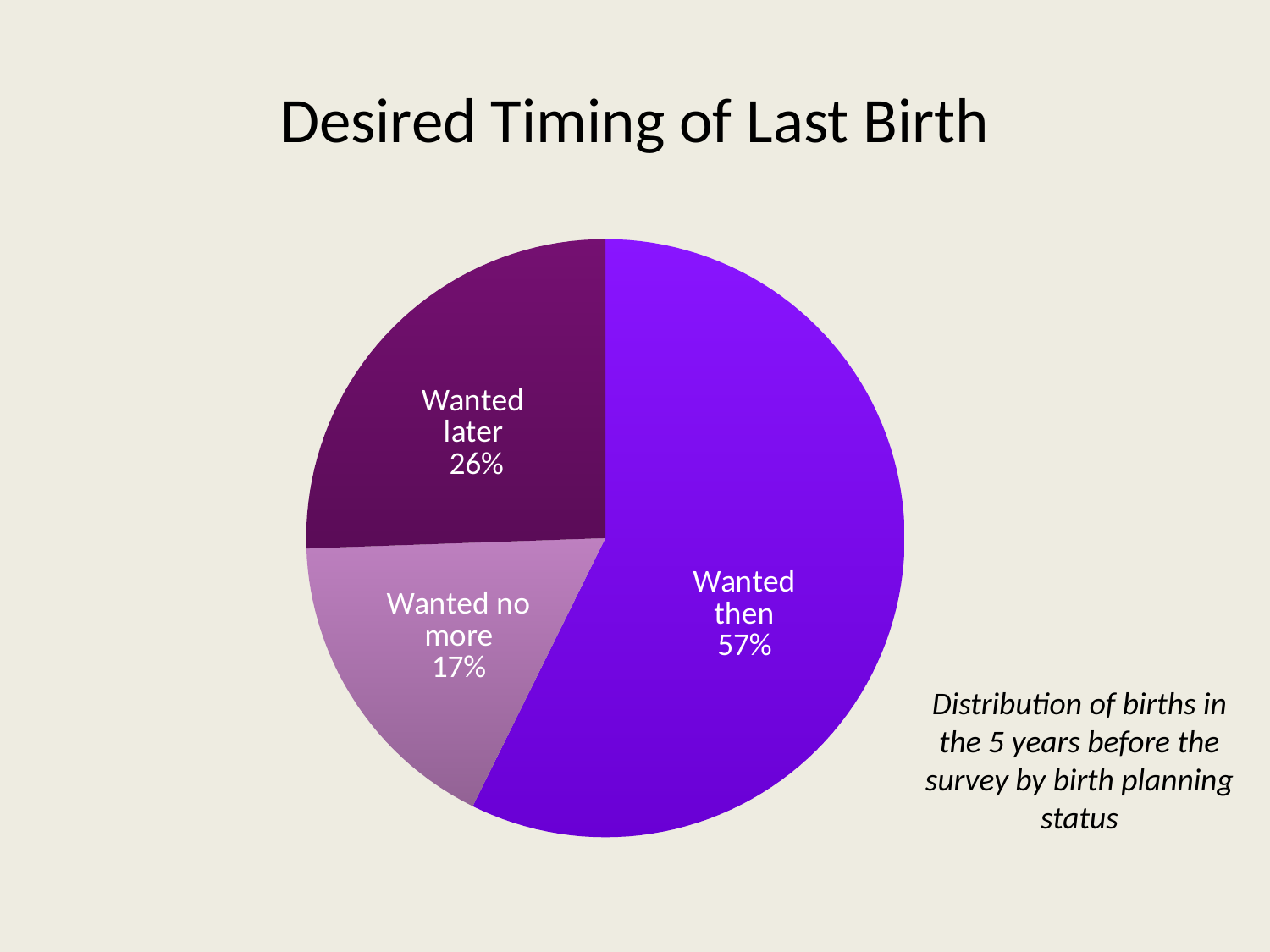

# Desired Timing of Last Birth

### Chart

| Category | Sales |
|---|---|
| Wanted then | 57.2 |
| Wanted no more | 17.1 |
| Wanted later  | 25.5 |
Distribution of births in the 5 years before the survey by birth planning status